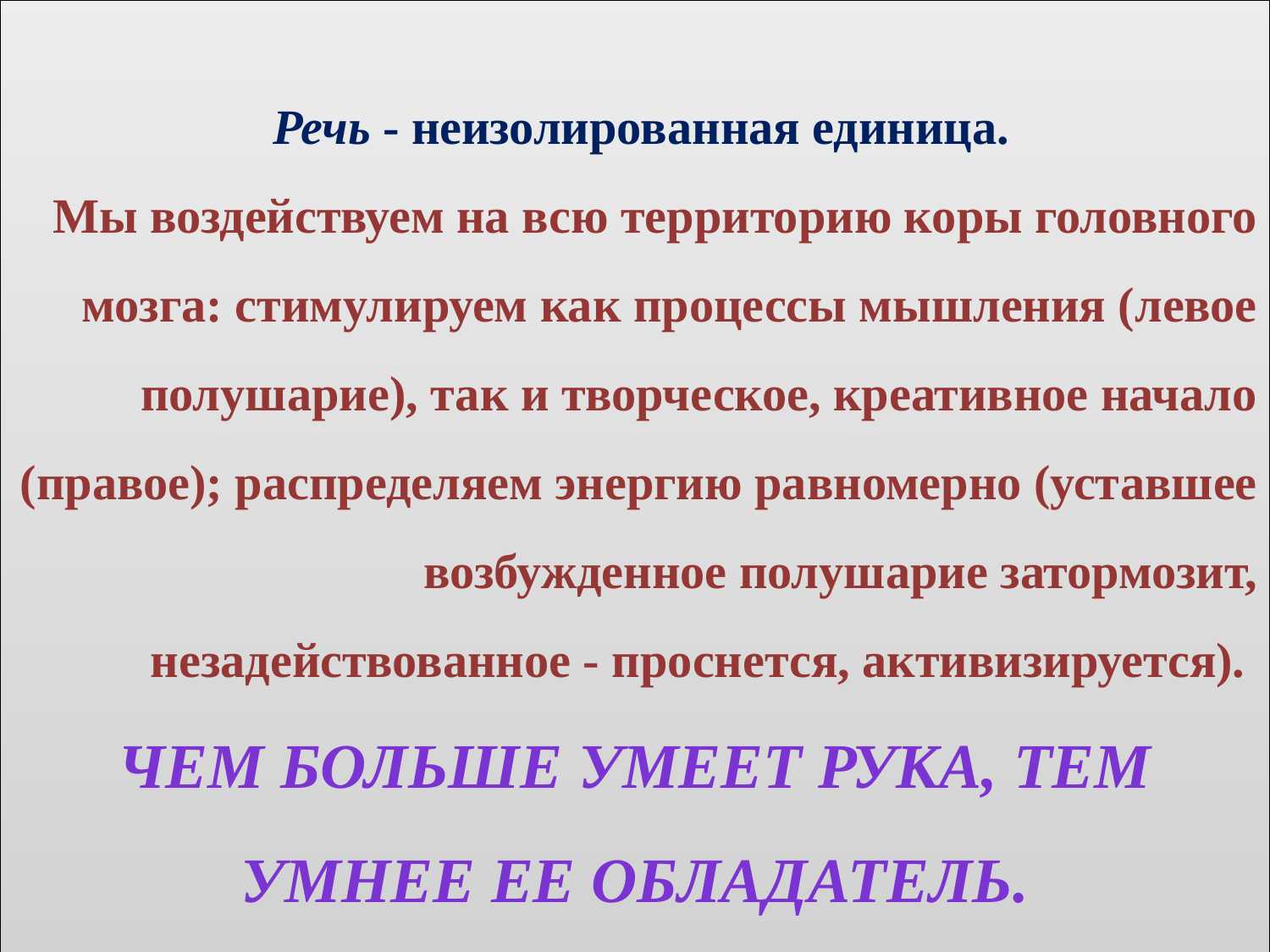

Речь - неизолированная единица.
Мы воздействуем на всю территорию коры головного мозга: стимулируем как процессы мышления (левое полушарие), так и творческое, креативное начало (правое); распределяем энергию равномерно (уставшее возбужденное полушарие затормозит, незадействованное - проснется, активизируется).
Чем больше умеет рука, тем умнее ее обладатель.